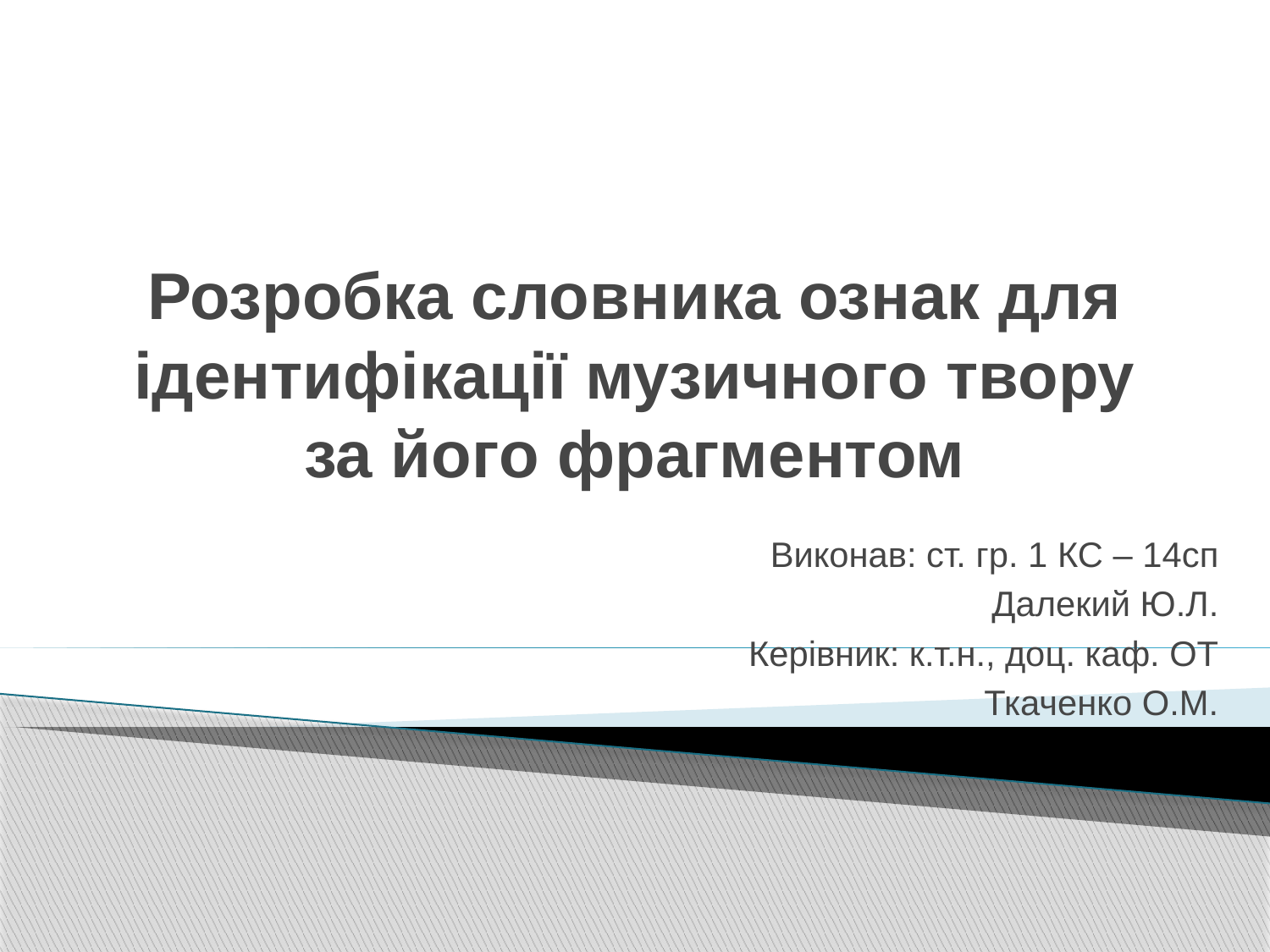

# Розробка словника ознак для ідентифікації музичного твору за його фрагментом
Виконав: ст. гр. 1 КС – 14сп
Далекий Ю.Л.
Керівник: к.т.н., доц. каф. ОТ
Ткаченко О.М.